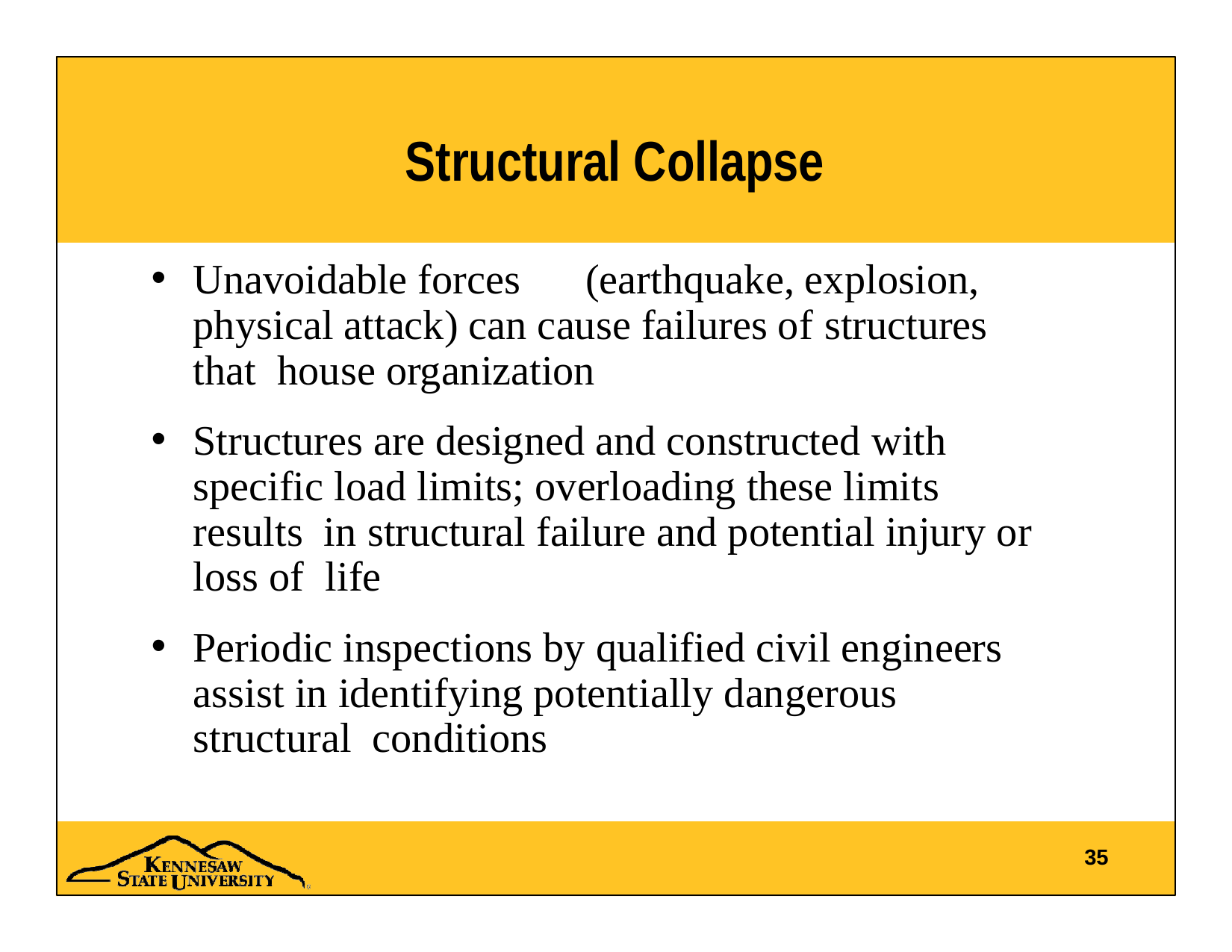

# Structural Collapse
Unavoidable forces	(earthquake, explosion,  physical attack) can cause failures of structures that  house organization
Structures are designed and constructed with  specific load limits; overloading these limits results  in structural failure and potential injury or loss of  life
Periodic inspections by qualified civil engineers  assist in identifying potentially dangerous structural  conditions

35